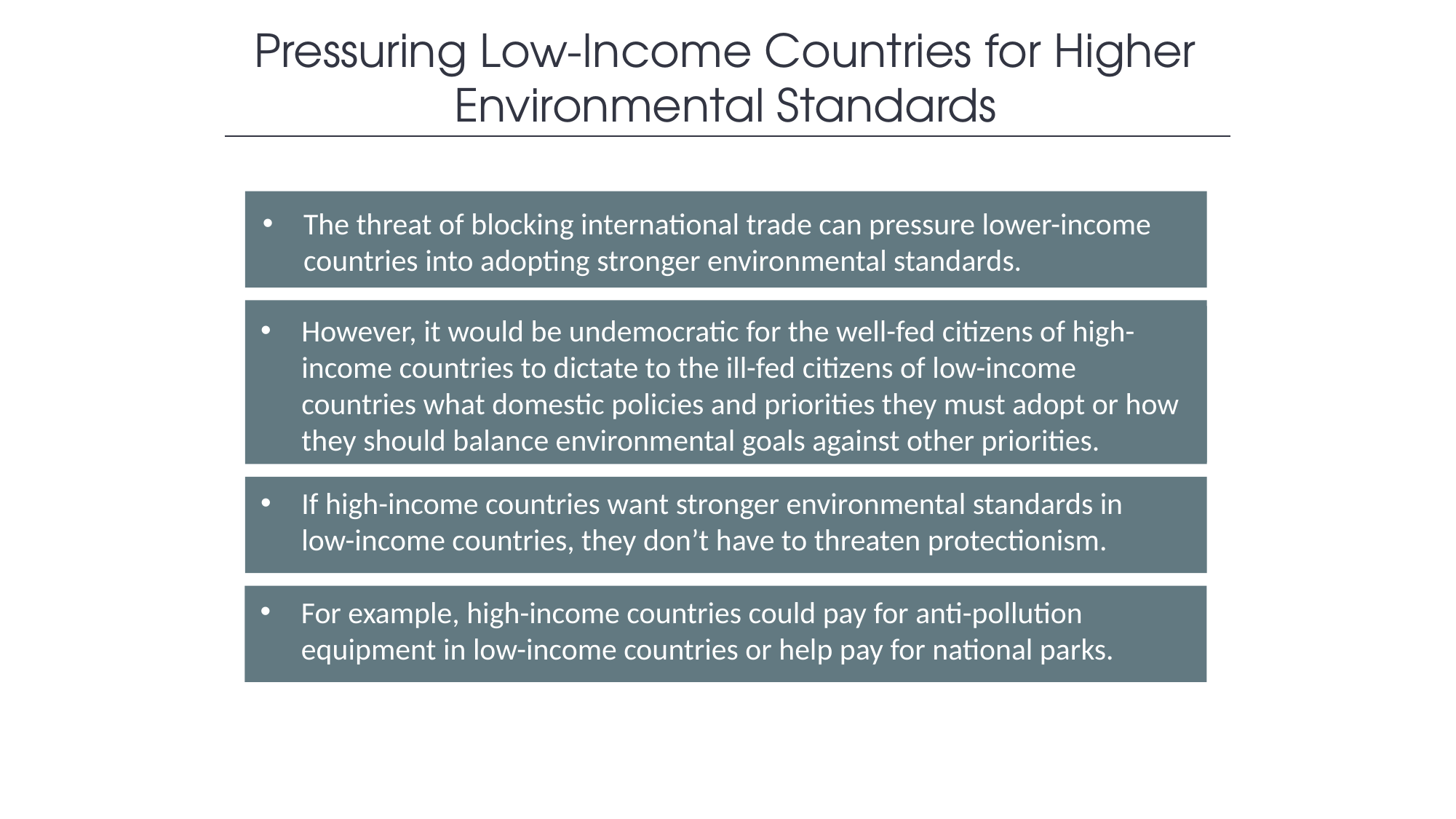

Pressuring Low-Income Countries for Higher Environmental Standards

The threat of blocking international trade can pressure lower-income countries into adopting stronger environmental standards.

However, it would be undemocratic for the well-fed citizens of high-income countries to dictate to the ill-fed citizens of low-income countries what domestic policies and priorities they must adopt or how they should balance environmental goals against other priorities.

If high-income countries want stronger environmental standards in low-income countries, they don’t have to threaten protectionism.

For example, high-income countries could pay for anti-pollution equipment in low-income countries or help pay for national parks.